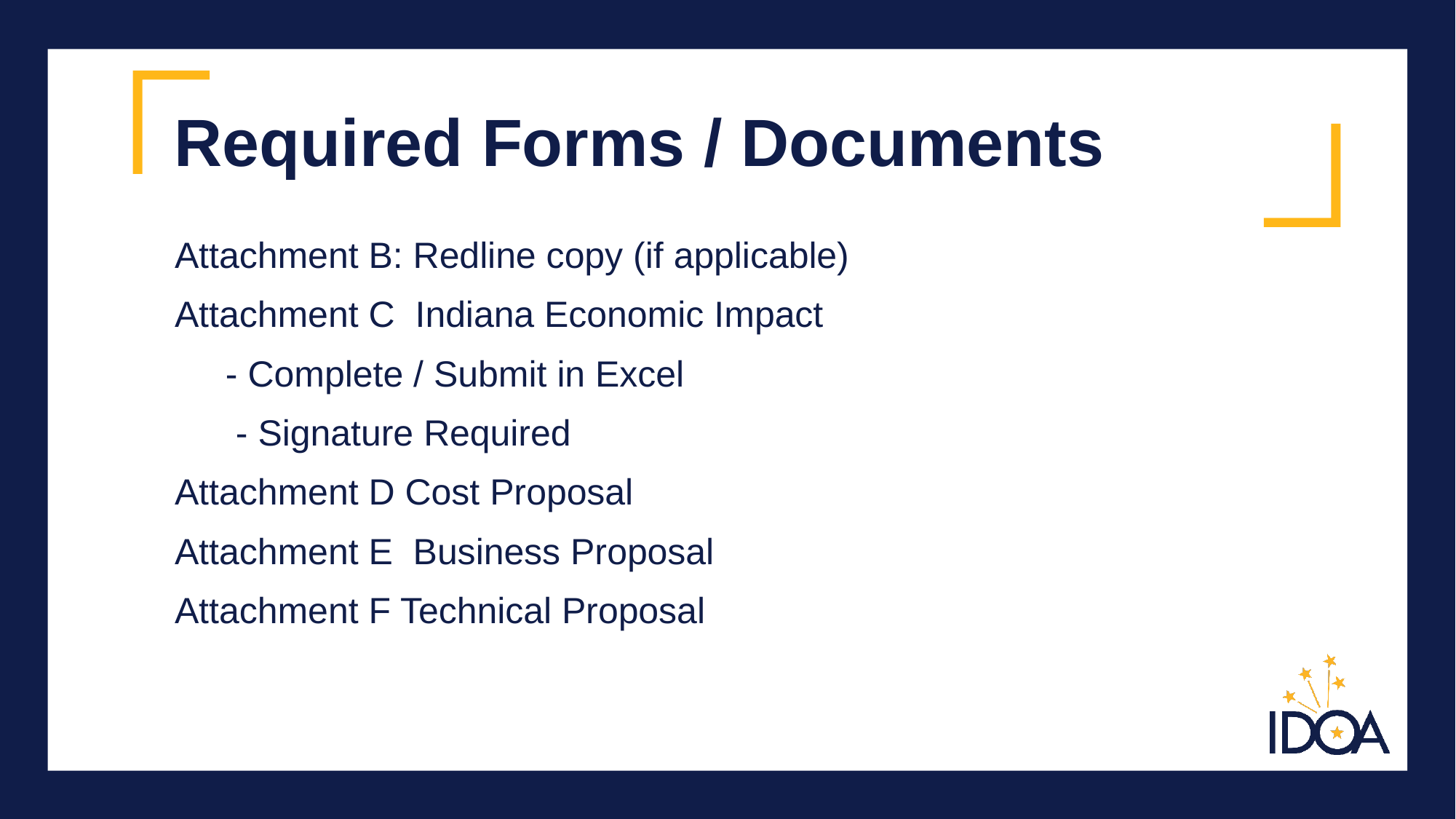

# Required Forms / Documents
Attachment B: Redline copy (if applicable)
Attachment C  Indiana Economic Impact
     - Complete / Submit in Excel
      - Signature Required
Attachment D Cost Proposal
Attachment E  Business Proposal
Attachment F Technical Proposal